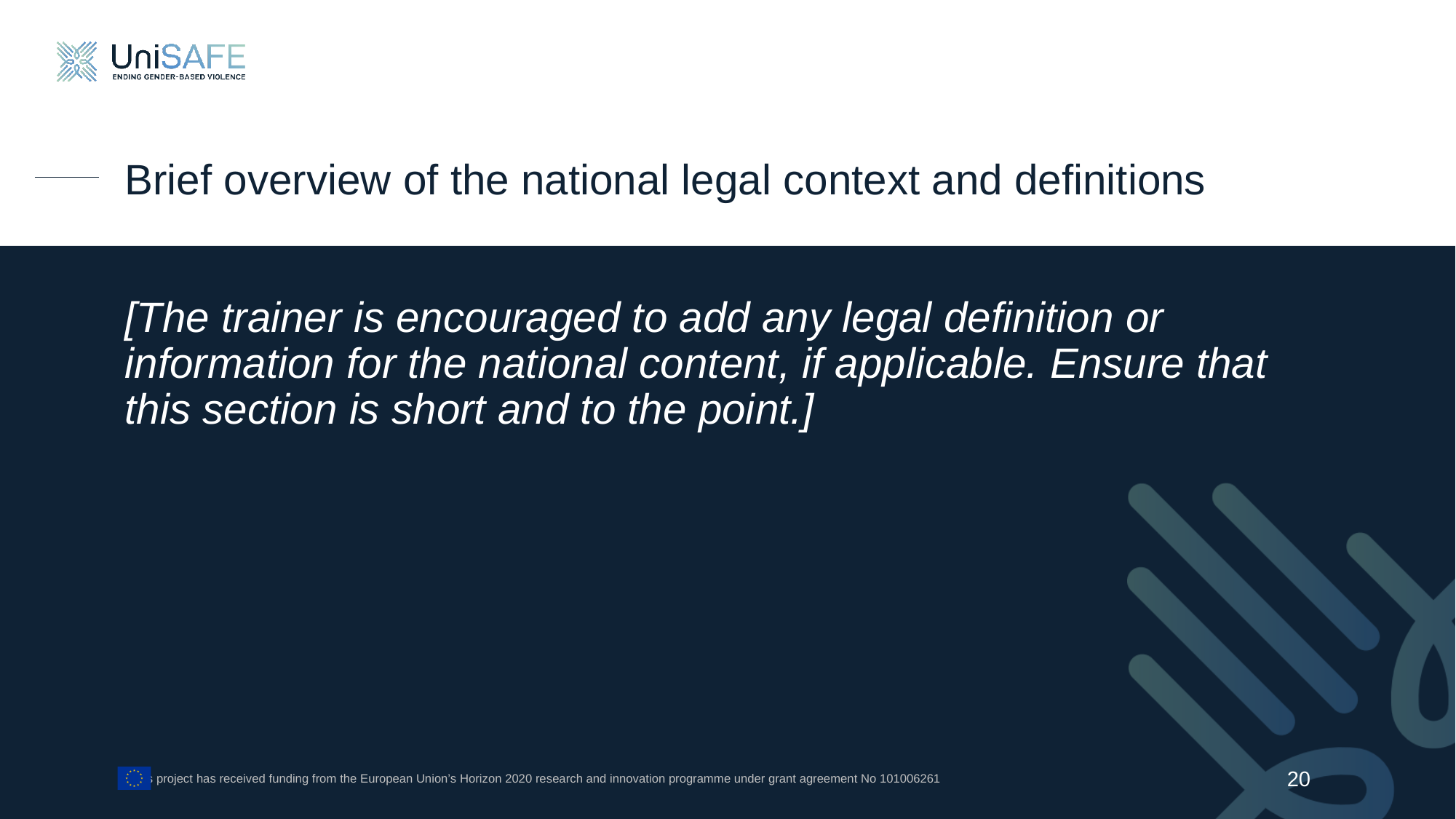

# Brief overview of the national legal context and definitions
[The trainer is encouraged to add any legal definition or information for the national content, if applicable. Ensure that this section is short and to the point.]